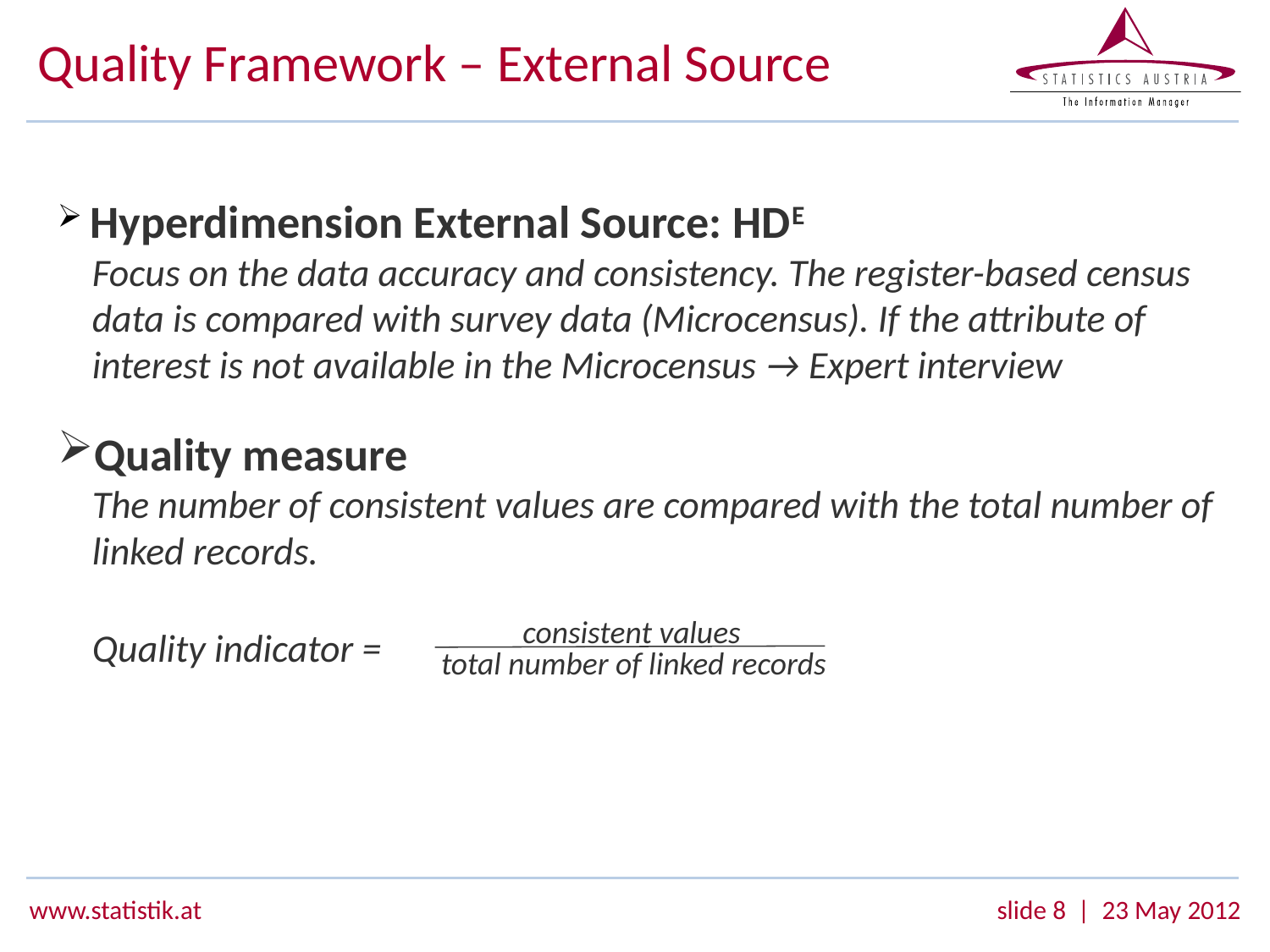

# Quality Framework – External Source
 Hyperdimension External Source: HDE
    Focus on the data accuracy and consistency. The register-based census
    data is compared with survey data (Microcensus). If the attribute of
    interest is not available in the Microcensus → Expert interview

Quality measure
    The number of consistent values are compared with the total number of
    linked records.

    Quality indicator =
consistent values
total number of linked records